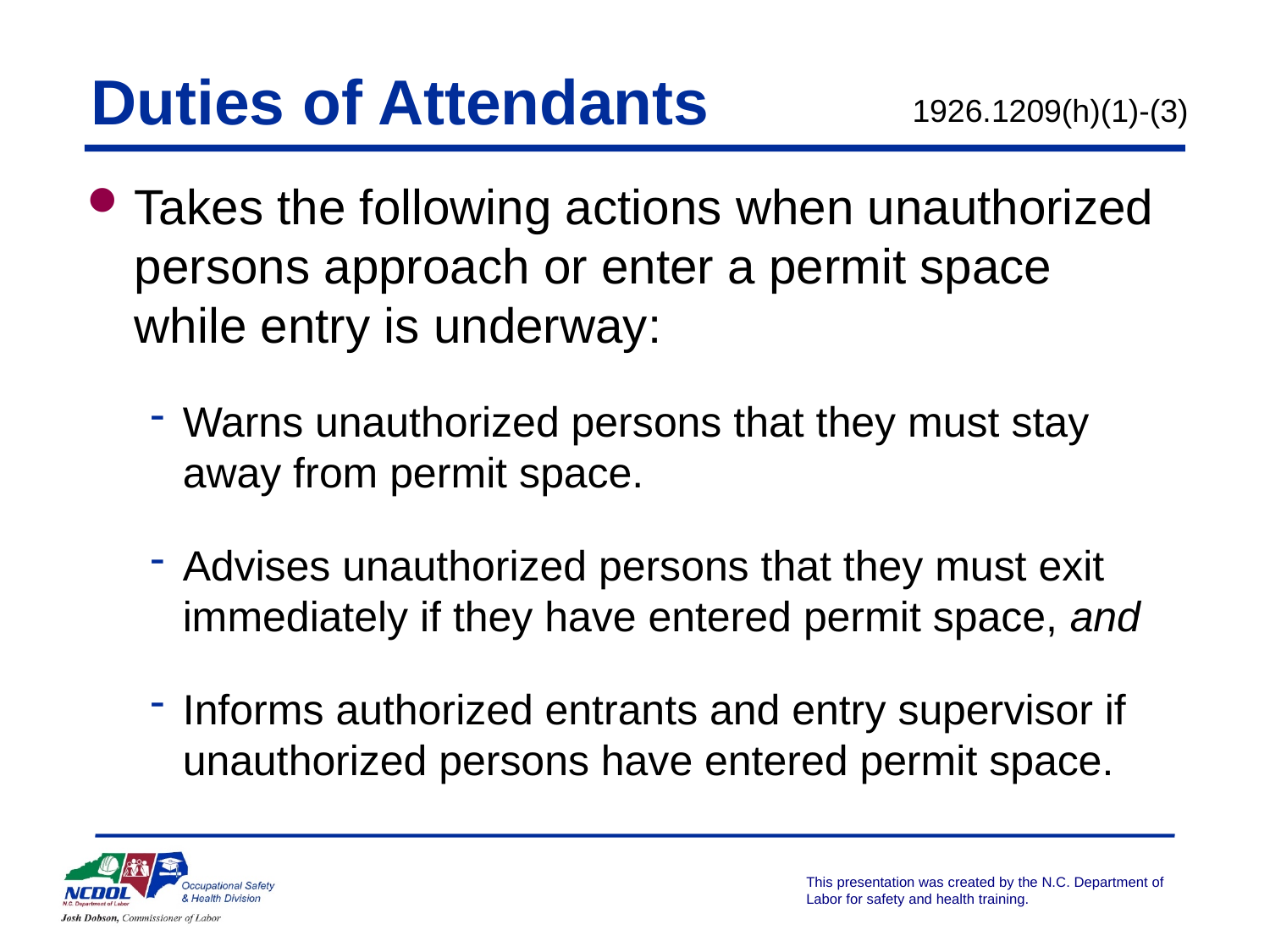

# Duties of Attendants
1926.1209(h)(1)-(3)

Takes the following actions when unauthorized persons approach or enter a permit space while entry is underway:

Warns unauthorized persons that they must stay away from permit space.

Advises unauthorized persons that they must exit immediately if they have entered permit space, and

Informs authorized entrants and entry supervisor if unauthorized persons have entered permit space.